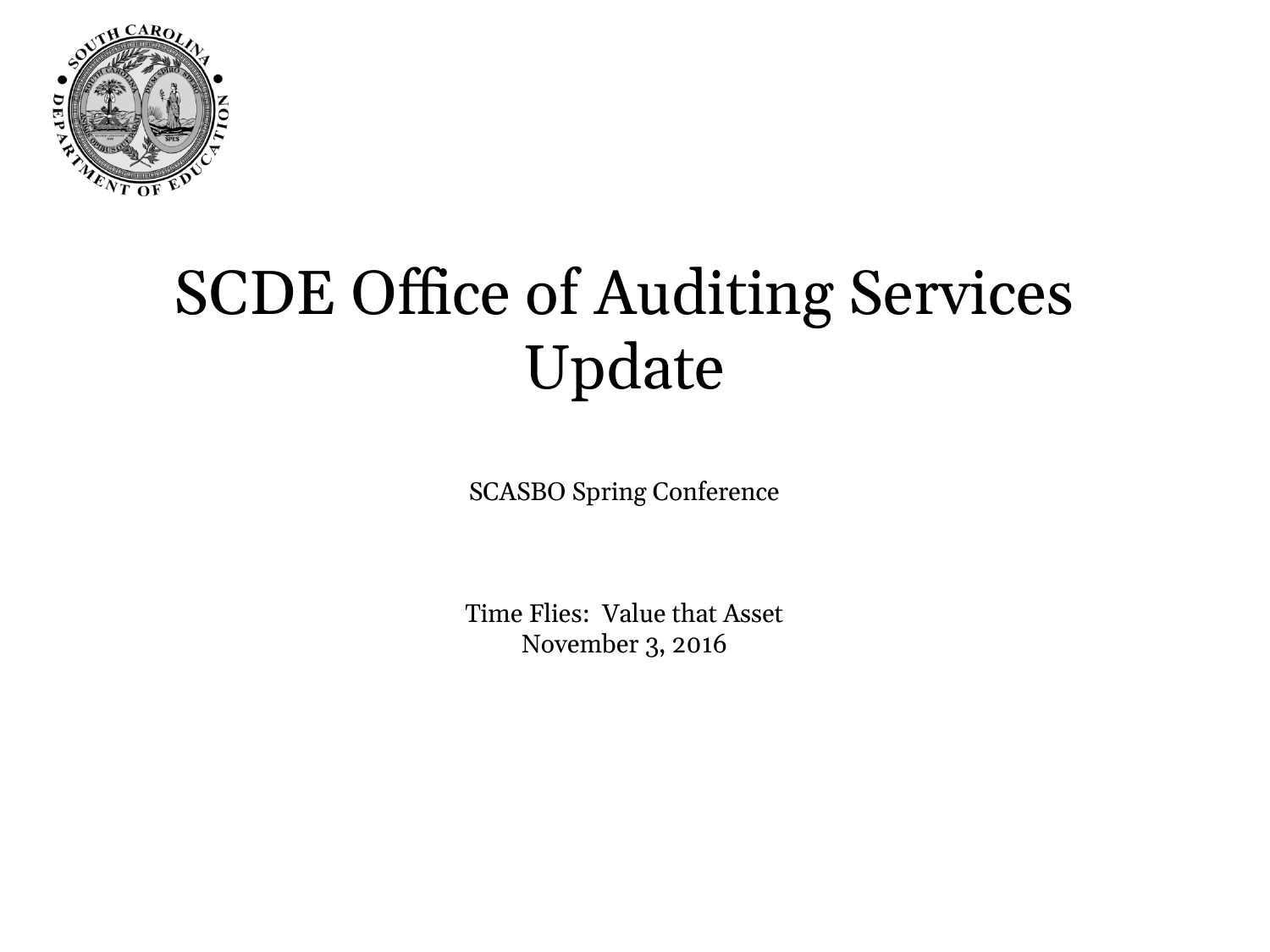

# SCDE Office of Auditing Services Update SCASBO Spring Conference Time Flies:  Value that Asset November 3, 2016